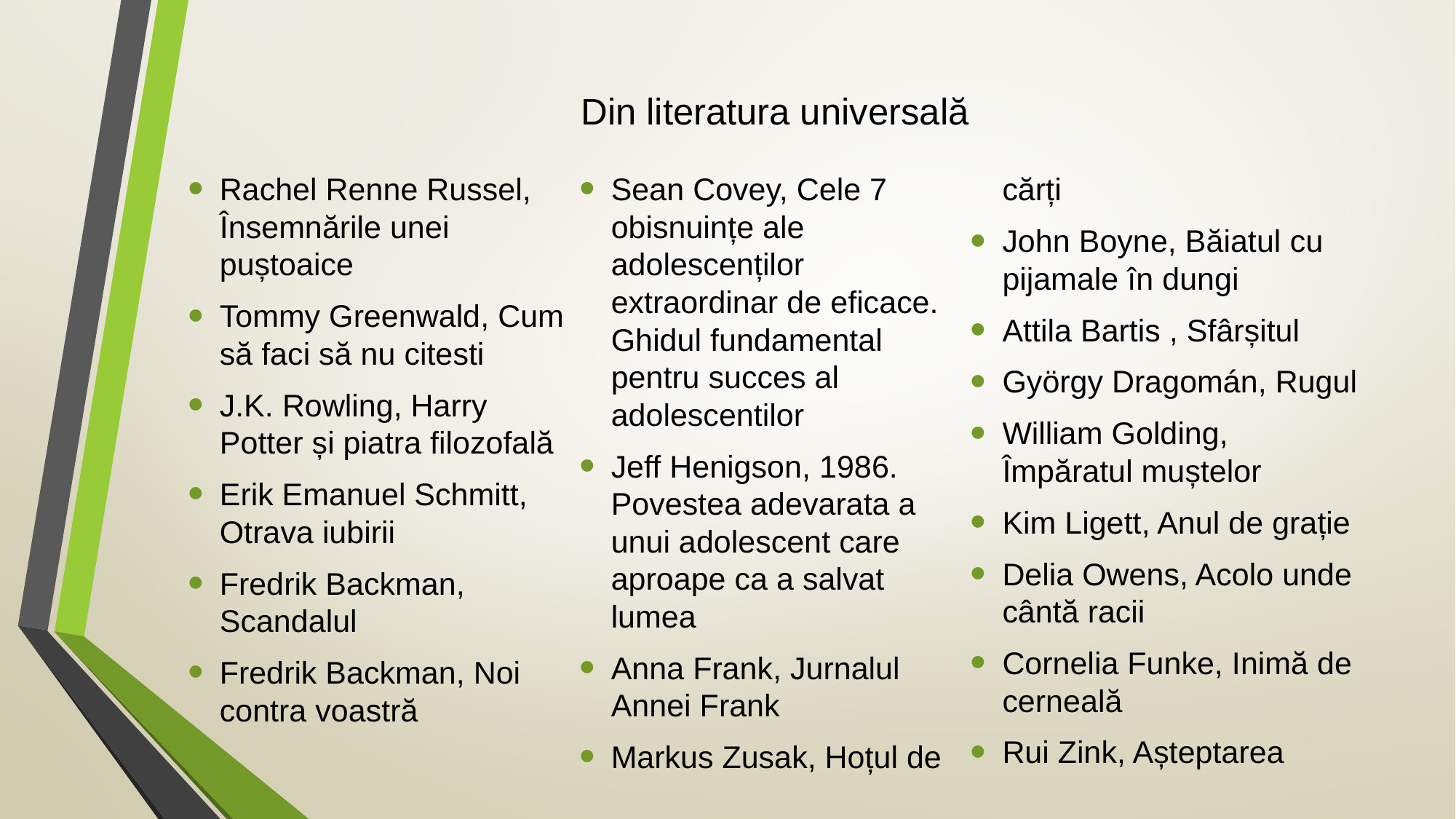

# Din literatura universală
Rachel Renne Russel, Însemnările unei puștoaice
Tommy Greenwald, Cum să faci să nu citesti
J.K. Rowling, Harry Potter și piatra filozofală
Erik Emanuel Schmitt, Otrava iubirii
Fredrik Backman, Scandalul
Fredrik Backman, Noi contra voastră

Sean Covey, Cele 7 obisnuințe ale adolescenților extraordinar de eficace. Ghidul fundamental pentru succes al adolescentilor
Jeff Henigson, 1986. Povestea adevarata a unui adolescent care aproape ca a salvat lumea
Anna Frank, Jurnalul Annei Frank
Markus Zusak, Hoțul de cărți
John Boyne, Băiatul cu pijamale în dungi
Attila Bartis , Sfârșitul
György Dragomán, Rugul
William Golding, Împăratul muștelor
Kim Ligett, Anul de grație
Delia Owens, Acolo unde cântă racii
Cornelia Funke, Inimă de cerneală
Rui Zink, Așteptarea